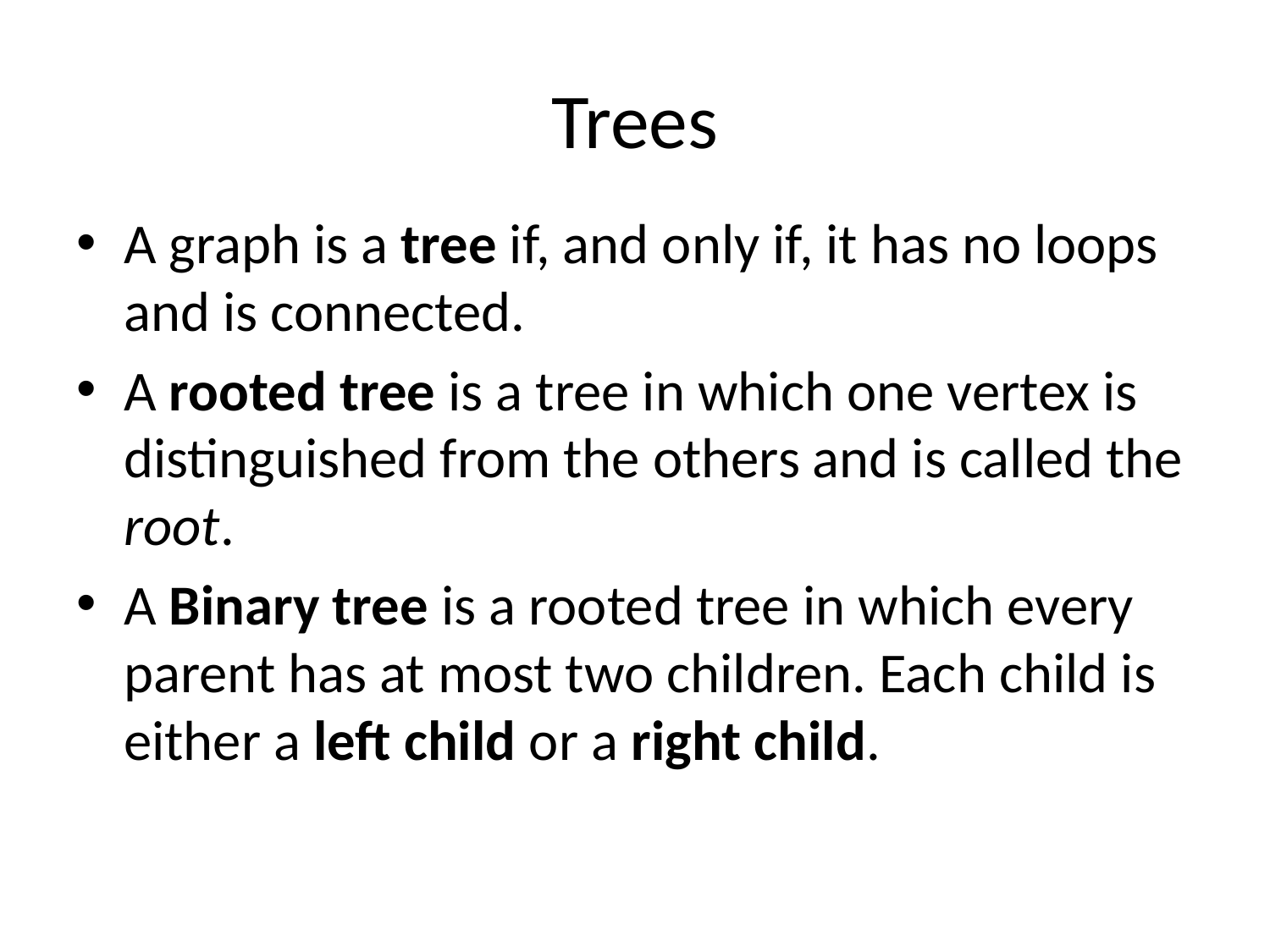

# Trees
A graph is a tree if, and only if, it has no loops and is connected.
A rooted tree is a tree in which one vertex is distinguished from the others and is called the root.
A Binary tree is a rooted tree in which every parent has at most two children. Each child is either a left child or a right child.